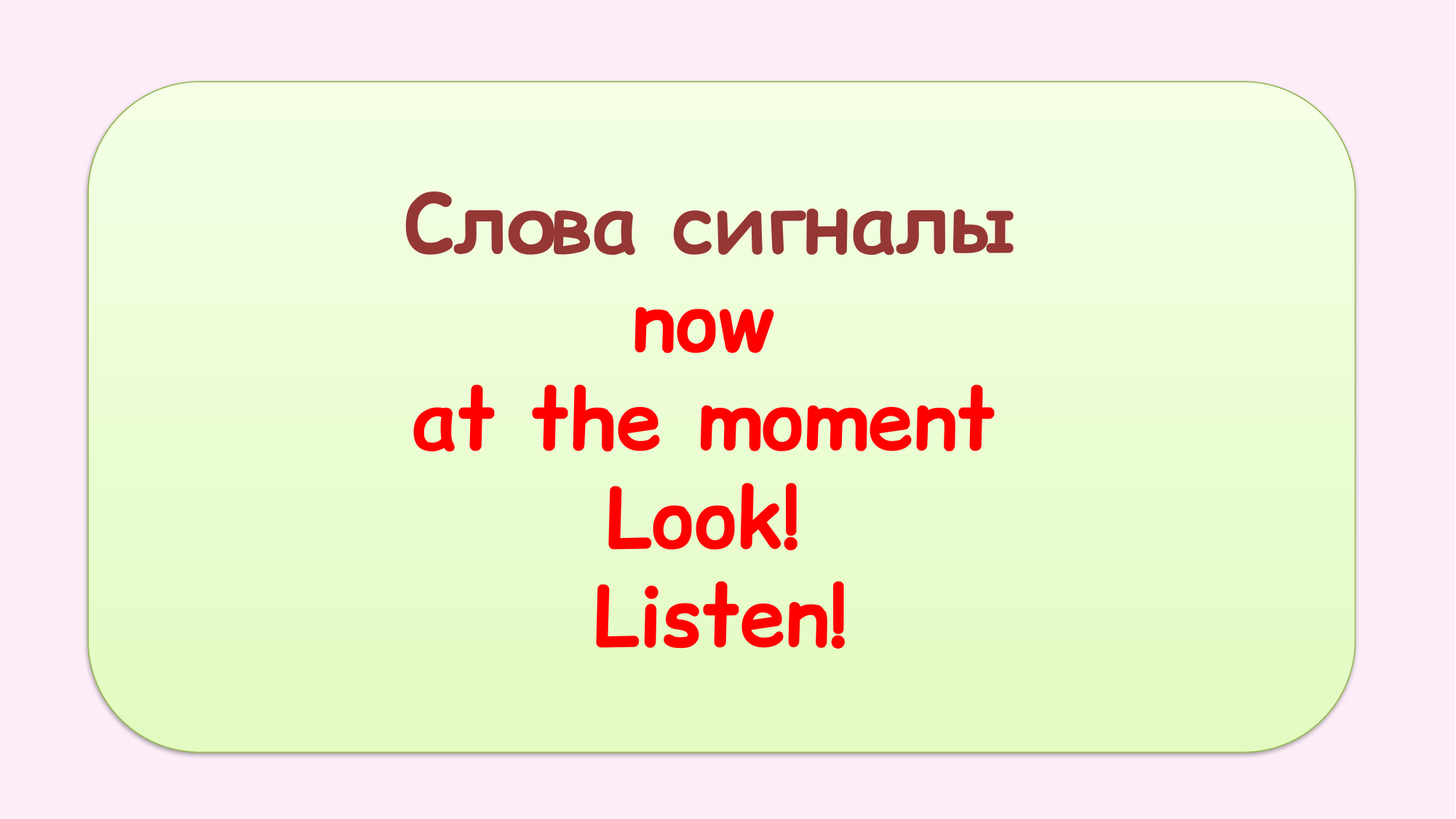

#
Слова сигналы
now
at the moment
Look!
Listen!